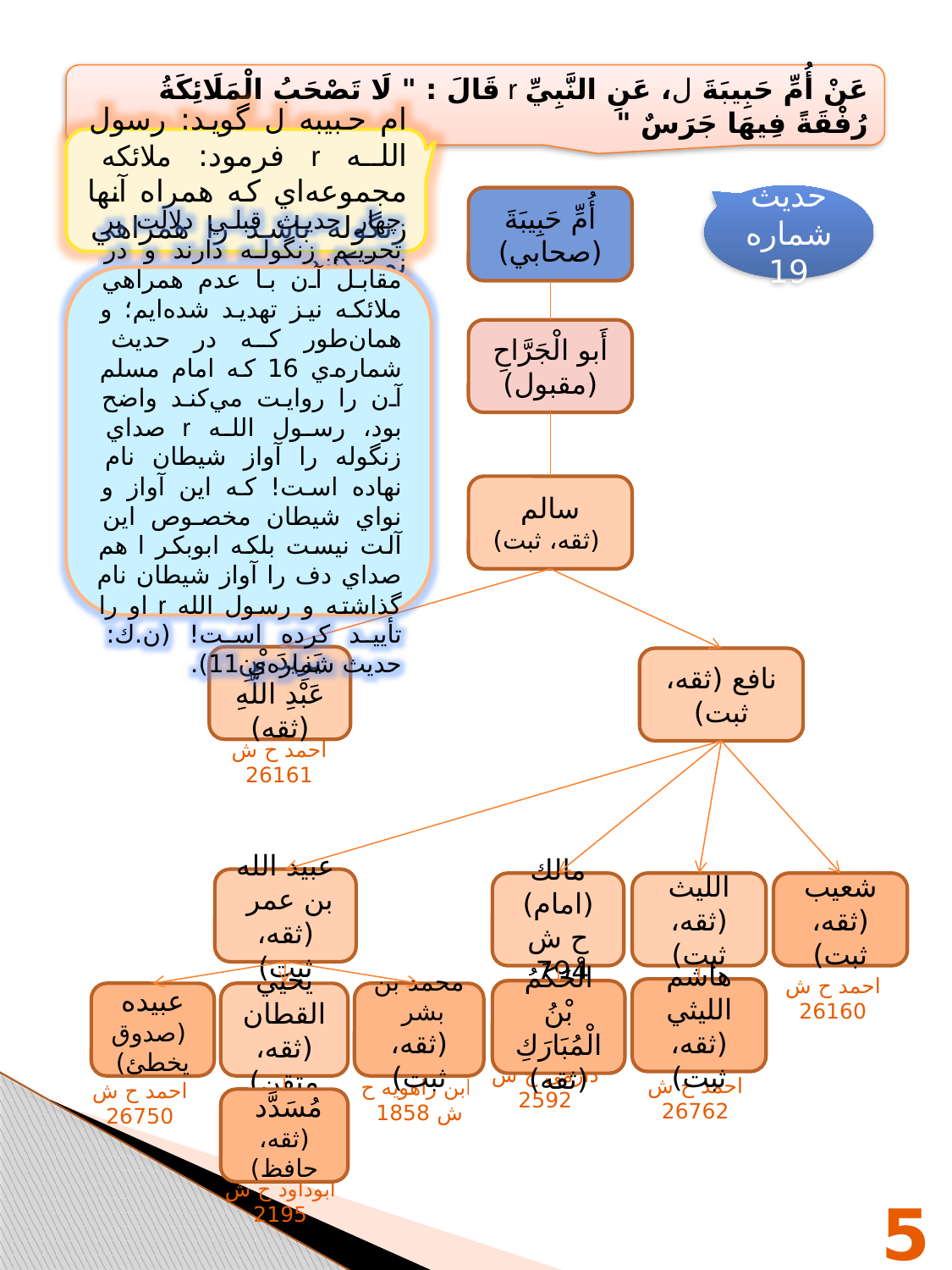

عَنْ أُمِّ حَبِيبَةَ ل، عَنِ النَّبِيِّ r قَالَ : " لَا تَصْحَبُ الْمَلَائِكَةُ رُفْقَةً فِيهَا جَرَسٌ "
ام حبيبه ل گويد: رسول الله r فرمود: ملائكه مجموعه‌اي كه همراه آنها زنگوله‌ باشد را همراهي نمي‌كنند.
حديث شماره 19
أُمِّ حَبِيبَةَ (صحابي)
چهار حديث قبلي دلالت بر تحريم زنگوله دارند و در مقابل آن با عدم همراهي ملائكه نيز تهديد شده‌ايم؛ و همان‌طور كه در حديث شماره‌ي 16 كه امام مسلم آن را روايت مي‌كند واضح بود، رسول الله r صداي زنگوله را آواز شيطان نام نهاده است! كه اين آواز و نواي شيطان مخصوص اين آلت نيست بلكه ابوبكر ا هم صداي دف را آواز شيطان نام گذاشته و رسول الله r او را تأييد كرده است! (ن.ك: حديث شماره‌ي 11).
أَبو الْجَرَّاحِ (مقبول)
سالم
 (ثقه، ثبت)
يَزِيدَ بْنِ عَبْدِ اللَّهِ (ثقه)
نافع (ثقه، ثبت)
احمد ح ش 26161
عبيد الله بن عمر
(ثقه، ثبت)
مالك (امام)
ح ش 794
الليث (ثقه، ثبت)
شعيب
(ثقه، ثبت)
احمد ح ش 26160
هاشم الليثي
(ثقه، ثبت)
الْحَكَمُ بْنُ الْمُبَارَكِ (ثقه)
محمد بن بشر
(ثقه، ثبت)
عبيده
 (صدوق يخطئ)
يحيي القطان
(ثقه، متقن)
دارمي ح ش 2592
احمد ح ش 26762
اابن راهويه ح ش 1858
احمد ح ش 26750
مُسَدَّد
(ثقه، حافظ)
ابوداود ح ش 2195
58